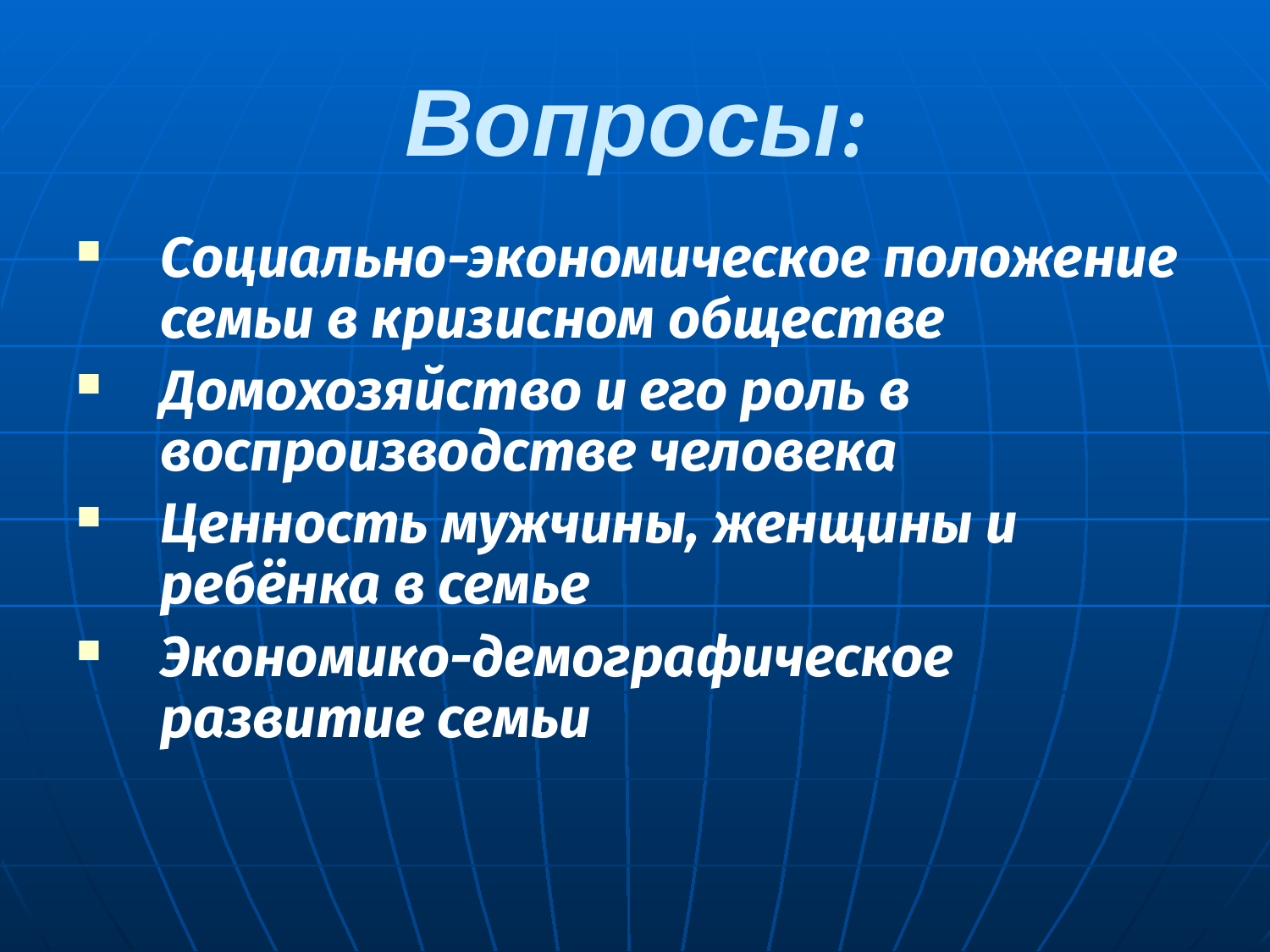

# Вопросы:
Социально-экономическое положение семьи в кризисном обществе
Домохозяйство и его роль в воспроизводстве человека
Ценность мужчины, женщины и ребёнка в семье
Экономико-демографическое развитие семьи